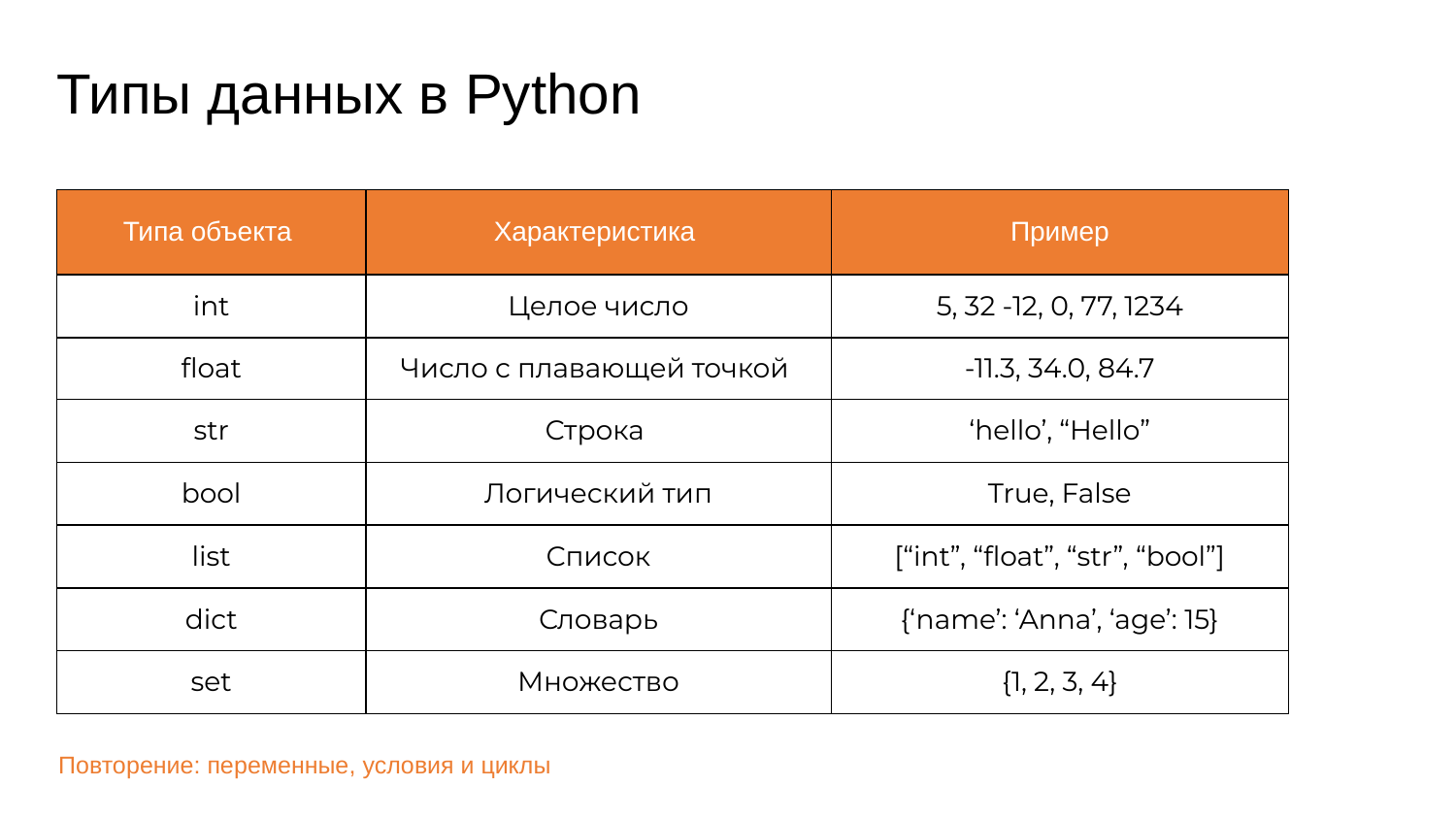

Типы данных в Python
| Типа объекта | Характеристика | Пример |
| --- | --- | --- |
| int | Целое число | 5, 32 -12, 0, 77, 1234 |
| float | Число с плавающей точкой | -11.3, 34.0, 84.7 |
| str | Строка | ‘hello’, “Hello” |
| bool | Логический тип | True, False |
| list | Список | [“int”, “float”, “str”, “bool”] |
| dict | Словарь | {‘name’: ‘Anna’, ‘age’: 15} |
| set | Множество | {1, 2, 3, 4} |
Повторение: переменные, условия и циклы